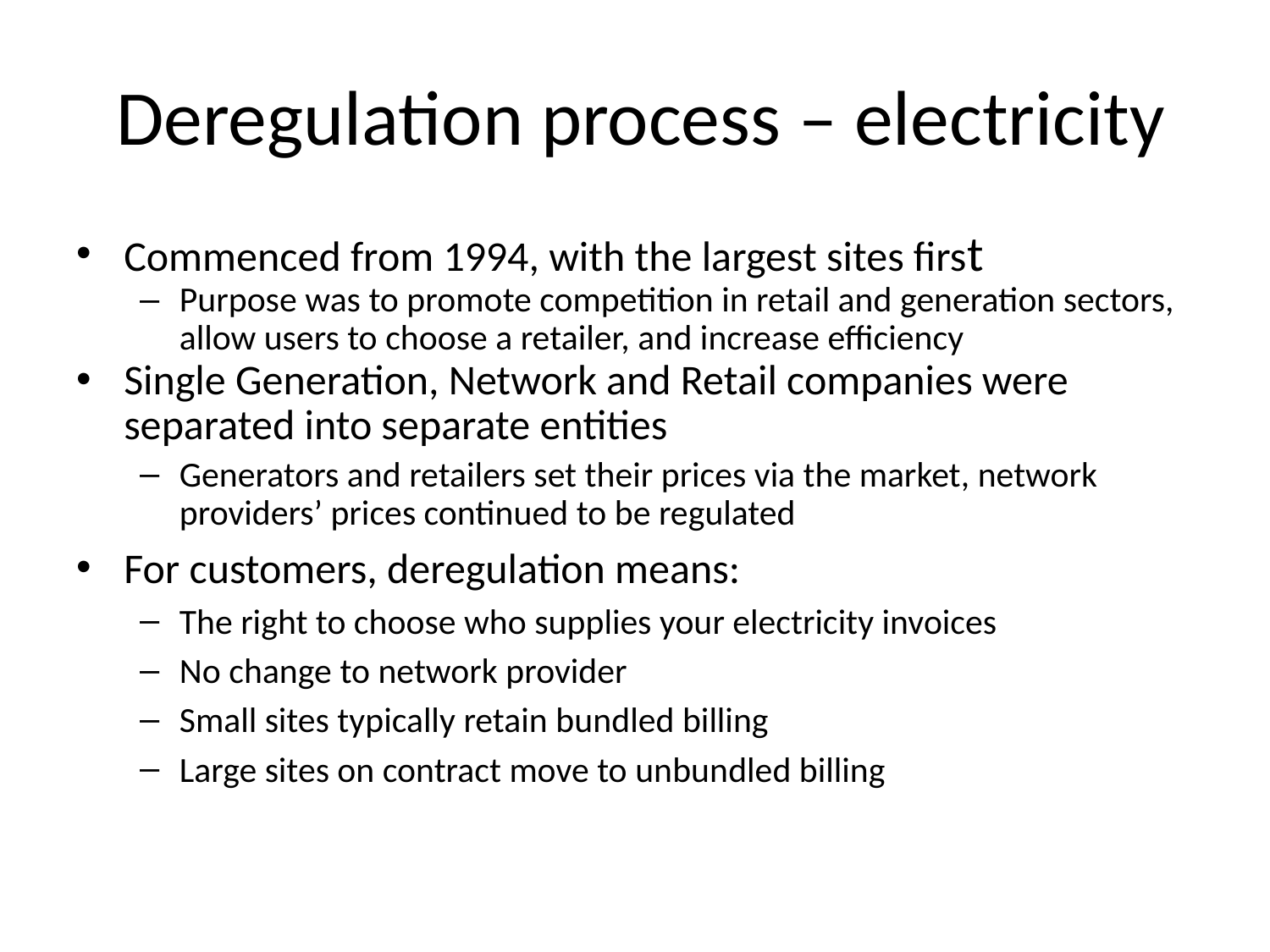

# Deregulation process – electricity
Commenced from 1994, with the largest sites first
Purpose was to promote competition in retail and generation sectors, allow users to choose a retailer, and increase efficiency
Single Generation, Network and Retail companies were separated into separate entities
Generators and retailers set their prices via the market, network providers’ prices continued to be regulated
For customers, deregulation means:
The right to choose who supplies your electricity invoices
No change to network provider
Small sites typically retain bundled billing
Large sites on contract move to unbundled billing